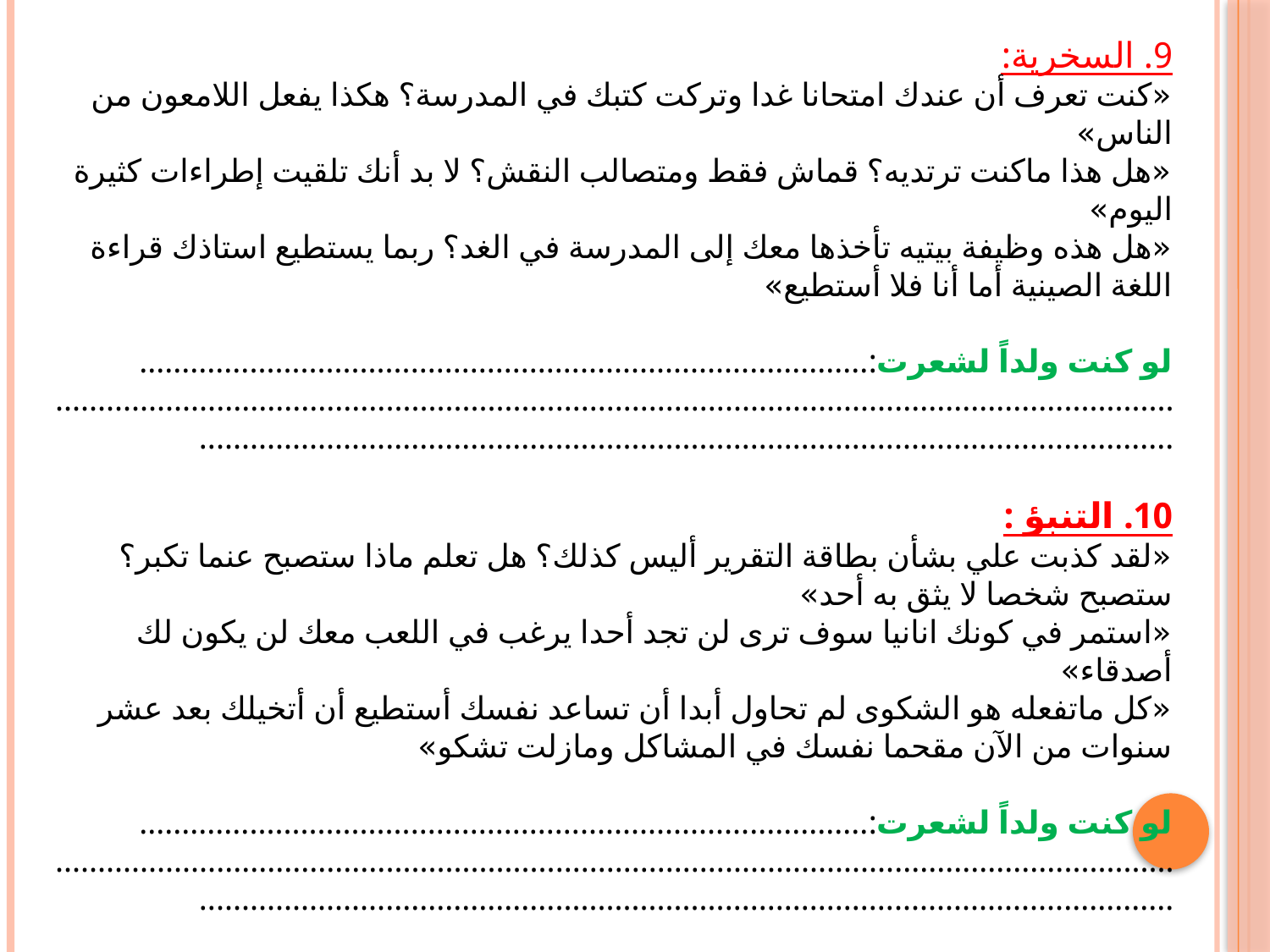

9. السخرية:
«كنت تعرف أن عندك امتحانا غدا وتركت كتبك في المدرسة؟ هكذا يفعل اللامعون من الناس»
«هل هذا ماكنت ترتديه؟ قماش فقط ومتصالب النقش؟ لا بد أنك تلقيت إطراءات كثيرة اليوم»
«هل هذه وظيفة بيتيه تأخذها معك إلى المدرسة في الغد؟ ربما يستطيع استاذك قراءة اللغة الصينية أما أنا فلا أستطيع»

لو كنت ولداً لشعرت:......................................................................................
.......................................................................................................................................................................................................................................................

10. التنبؤ :
«لقد كذبت علي بشأن بطاقة التقرير أليس كذلك؟ هل تعلم ماذا ستصبح عنما تكبر؟ ستصبح شخصا لا يثق به أحد»
«استمر في كونك انانيا سوف ترى لن تجد أحدا يرغب في اللعب معك لن يكون لك أصدقاء»
«كل ماتفعله هو الشكوى لم تحاول أبدا أن تساعد نفسك أستطيع أن أتخيلك بعد عشر سنوات من الآن مقحما نفسك في المشاكل ومازلت تشكو»

لو كنت ولداً لشعرت:......................................................................................
.......................................................................................................................................................................................................................................................